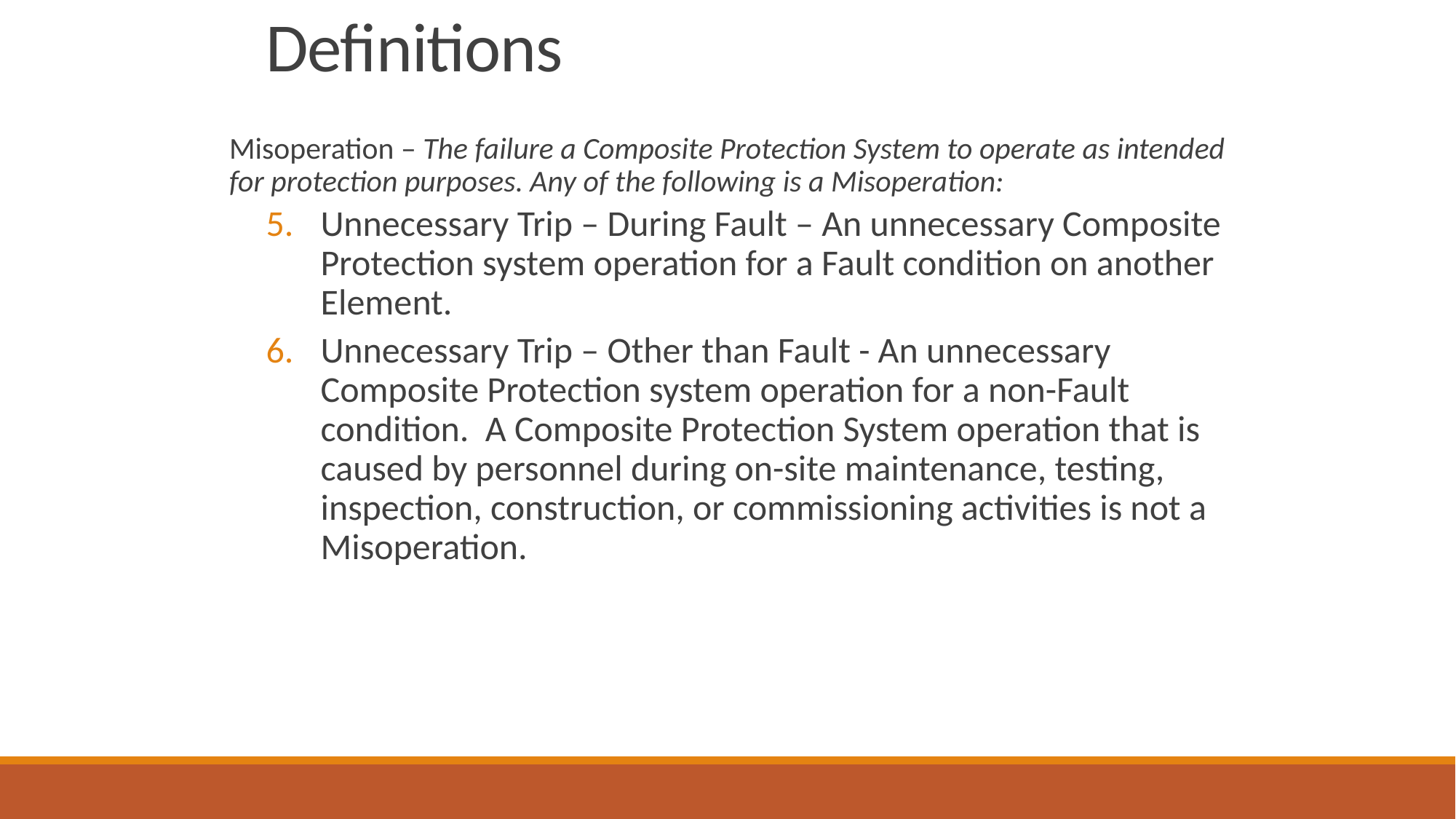

# Definitions
Misoperation – The failure a Composite Protection System to operate as intended for protection purposes. Any of the following is a Misoperation:
Unnecessary Trip – During Fault – An unnecessary Composite Protection system operation for a Fault condition on another Element.
Unnecessary Trip – Other than Fault - An unnecessary Composite Protection system operation for a non-Fault condition.  A Composite Protection System operation that is caused by personnel during on-site maintenance, testing, inspection, construction, or commissioning activities is not a Misoperation.